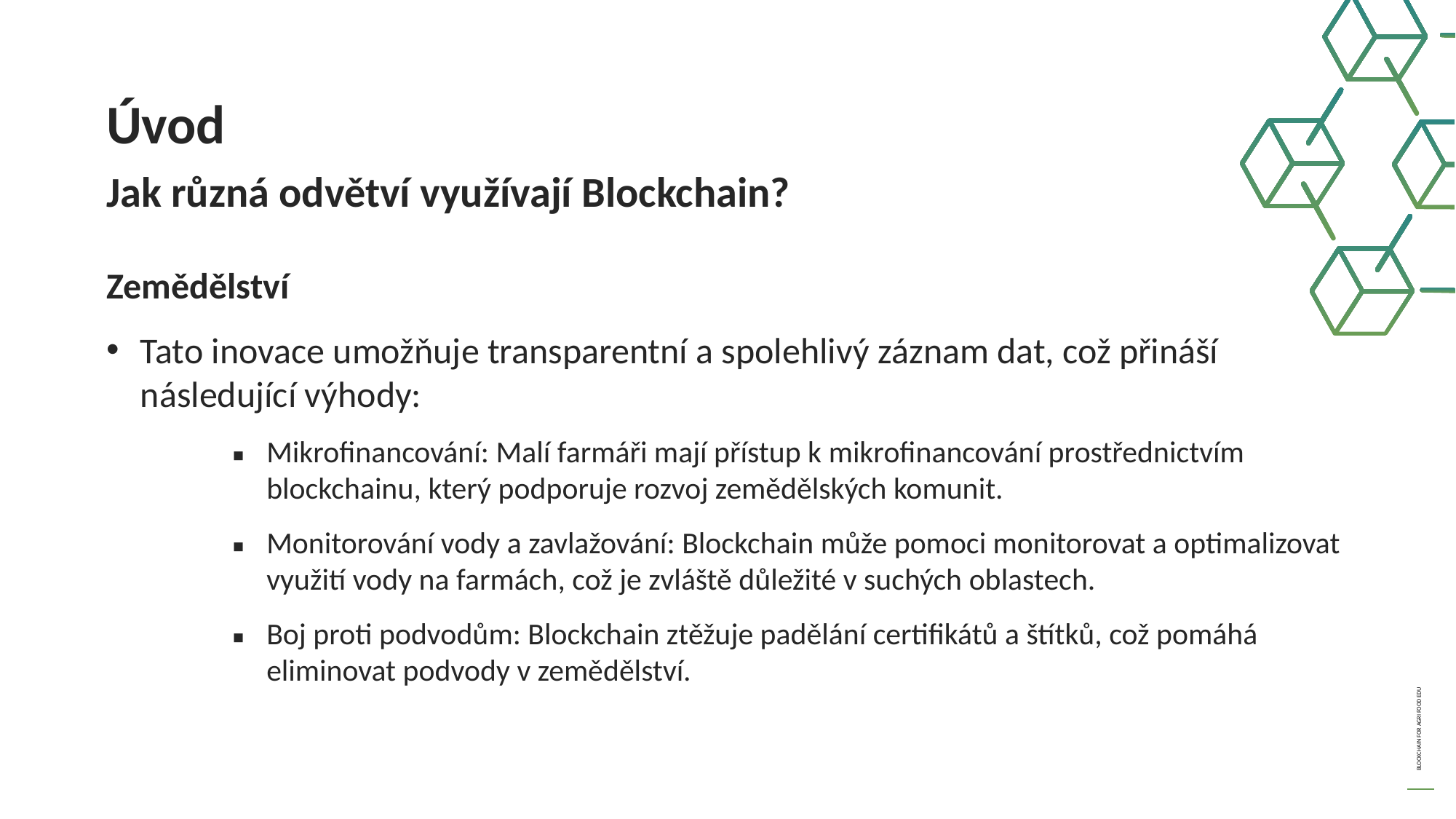

Úvod
Jak různá odvětví využívají Blockchain?
Zemědělství
Tato inovace umožňuje transparentní a spolehlivý záznam dat, což přináší následující výhody:
Mikrofinancování: Malí farmáři mají přístup k mikrofinancování prostřednictvím blockchainu, který podporuje rozvoj zemědělských komunit.
Monitorování vody a zavlažování: Blockchain může pomoci monitorovat a optimalizovat využití vody na farmách, což je zvláště důležité v suchých oblastech.
Boj proti podvodům: Blockchain ztěžuje padělání certifikátů a štítků, což pomáhá eliminovat podvody v zemědělství.